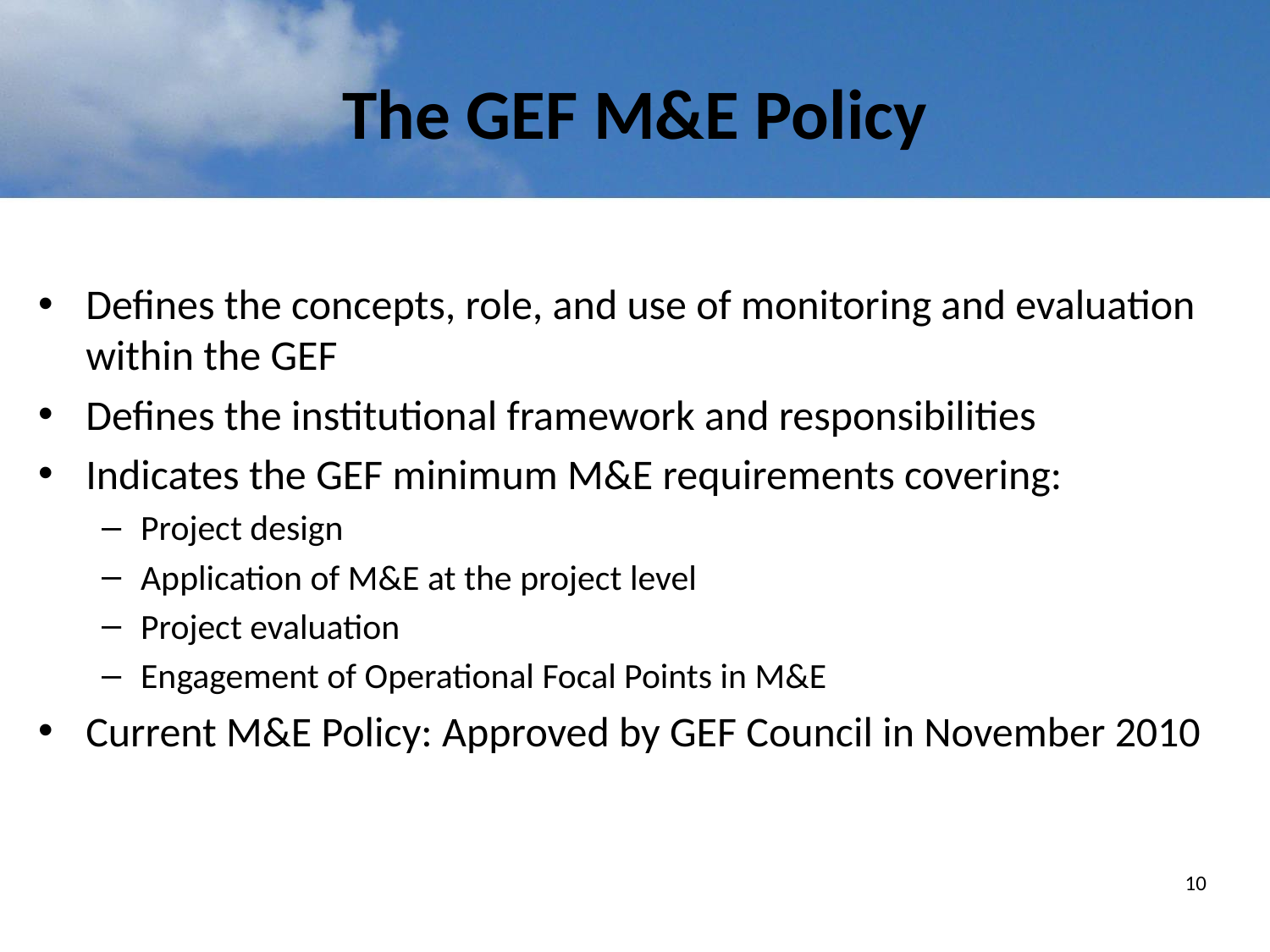

# The GEF M&E Policy

Defines the concepts, role, and use of monitoring and evaluation within the GEF
Defines the institutional framework and responsibilities
Indicates the GEF minimum M&E requirements covering:
Project design
Application of M&E at the project level
Project evaluation
Engagement of Operational Focal Points in M&E
Current M&E Policy: Approved by GEF Council in November 2010
10